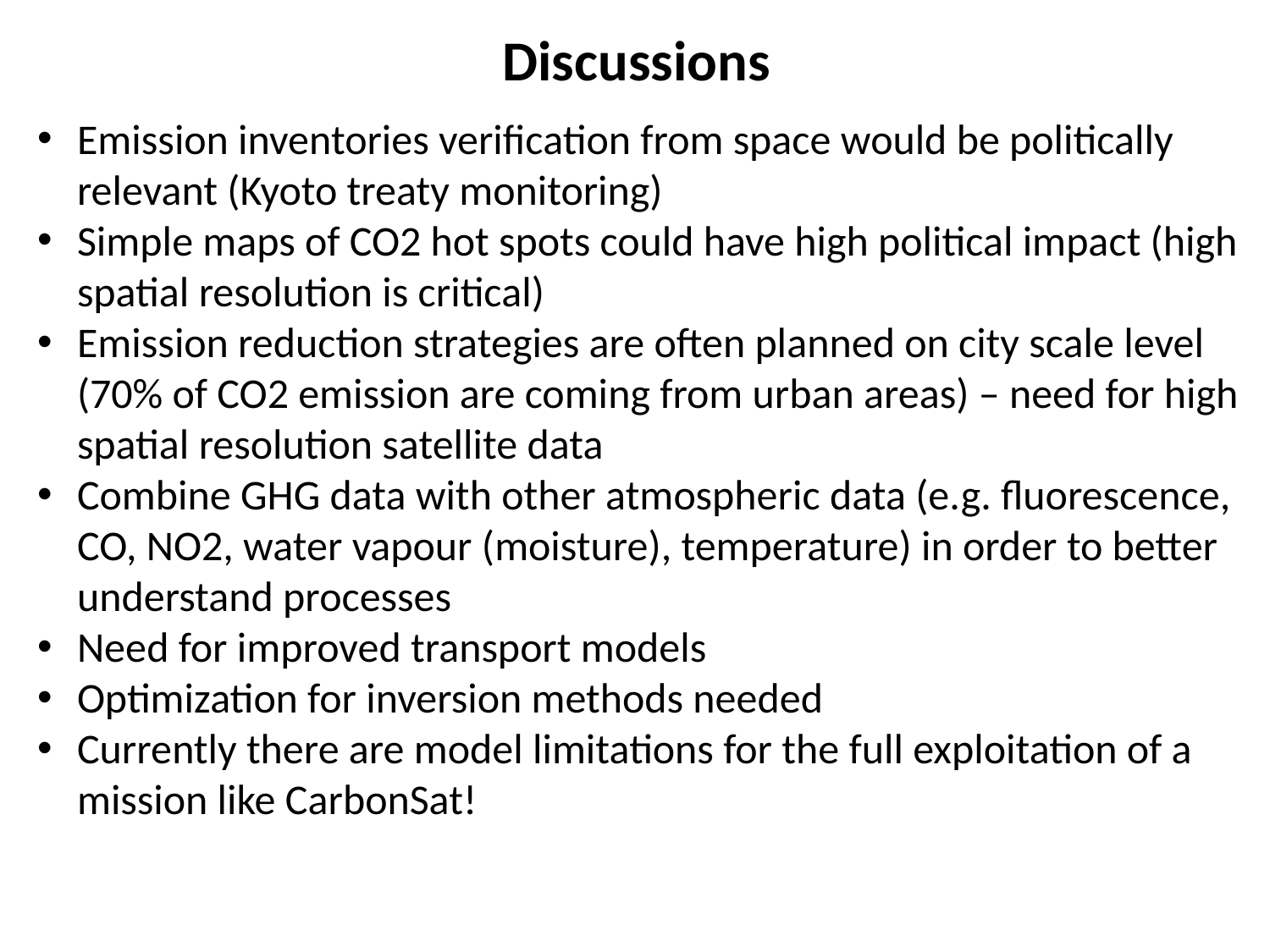

# Discussions
Emission inventories verification from space would be politically relevant (Kyoto treaty monitoring)
Simple maps of CO2 hot spots could have high political impact (high spatial resolution is critical)
Emission reduction strategies are often planned on city scale level (70% of CO2 emission are coming from urban areas) – need for high spatial resolution satellite data
Combine GHG data with other atmospheric data (e.g. fluorescence, CO, NO2, water vapour (moisture), temperature) in order to better understand processes
Need for improved transport models
Optimization for inversion methods needed
Currently there are model limitations for the full exploitation of a mission like CarbonSat!